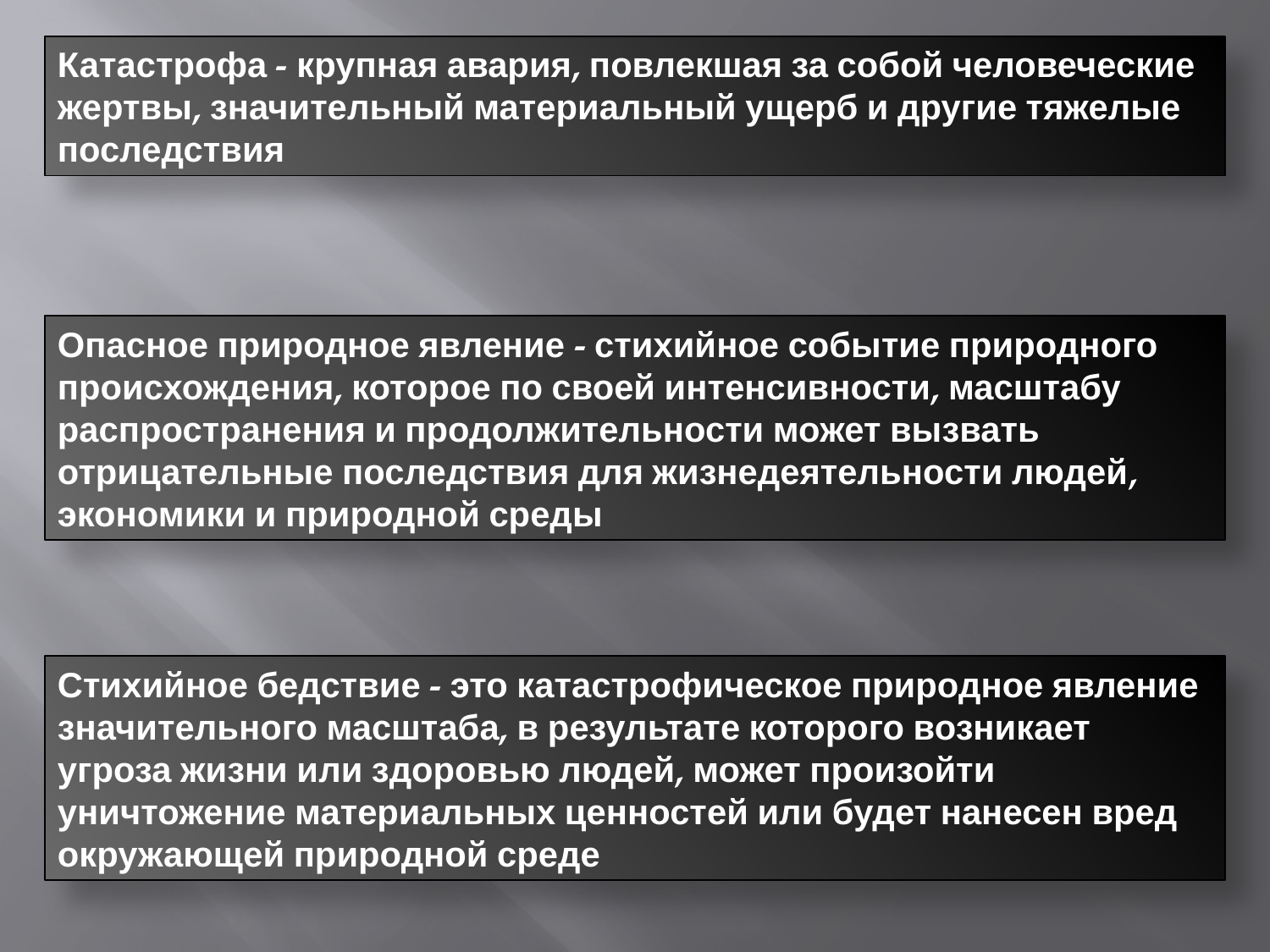

Катастрофа - крупная авария, повлекшая за собой чело­веческие жертвы, значительный материальный ущерб и другие тяжелые последствия
Опасное природное явление - стихийное событие при­родного происхождения, которое по своей интенсивности, мас­штабу распространения и продолжительности может вызвать отрицательные последствия для жизнедеятельности людей, экономики и природной среды
Стихийное бедствие - это катастрофическое природное явление значительного масштаба, в результате которого воз­никает угроза жизни или здоровью людей, может произойти уничтожение материальных ценностей или будет нанесен вред окружающей природной среде